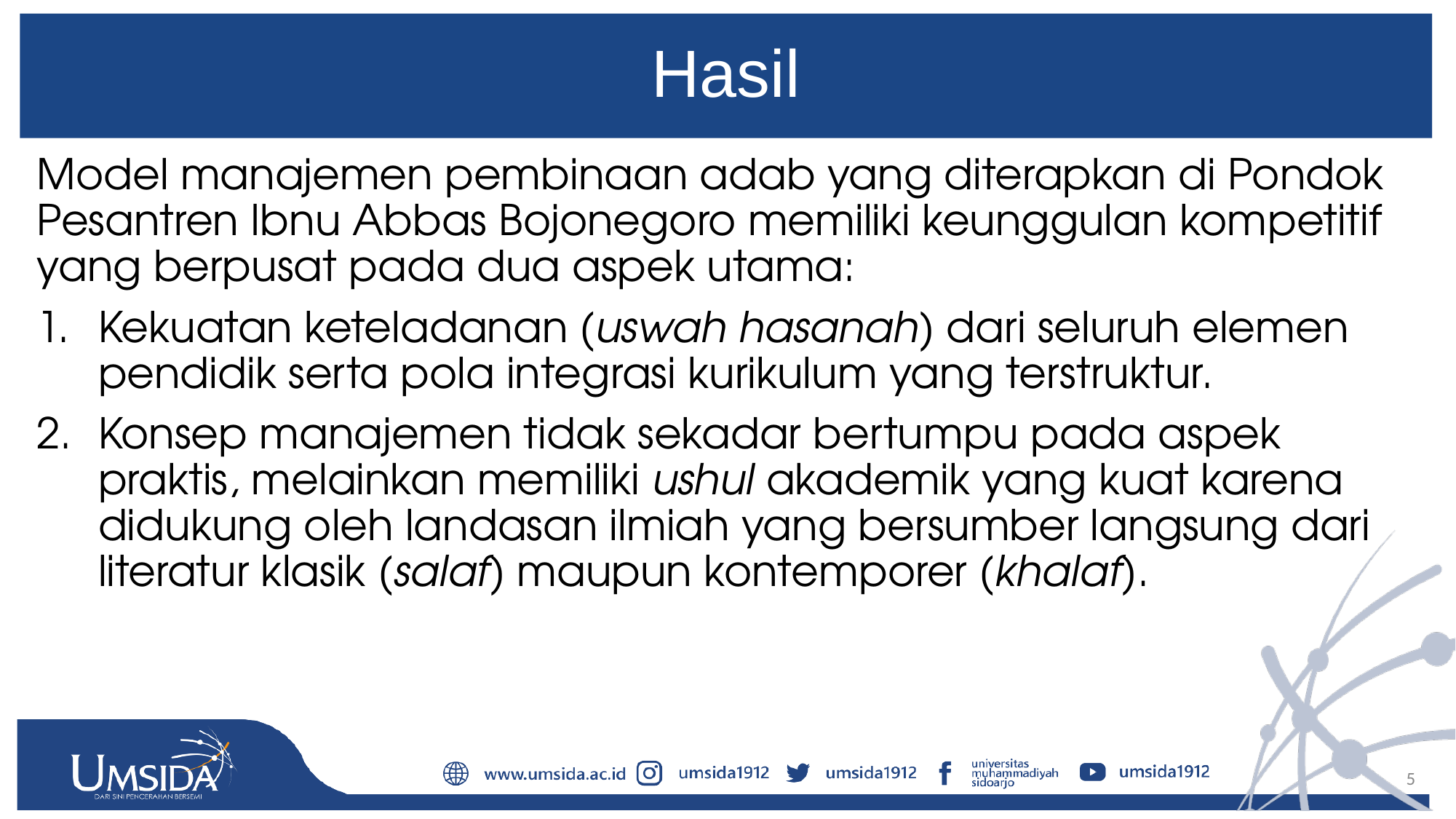

# Hasil
Model manajemen pembinaan adab yang diterapkan di Pondok Pesantren Ibnu Abbas Bojonegoro memiliki keunggulan kompetitif yang berpusat pada dua aspek utama:
Kekuatan keteladanan (uswah hasanah) dari seluruh elemen pendidik serta pola integrasi kurikulum yang terstruktur.
Konsep manajemen tidak sekadar bertumpu pada aspek praktis, melainkan memiliki ushul akademik yang kuat karena didukung oleh landasan ilmiah yang bersumber langsung dari literatur klasik (salaf) maupun kontemporer (khalaf).